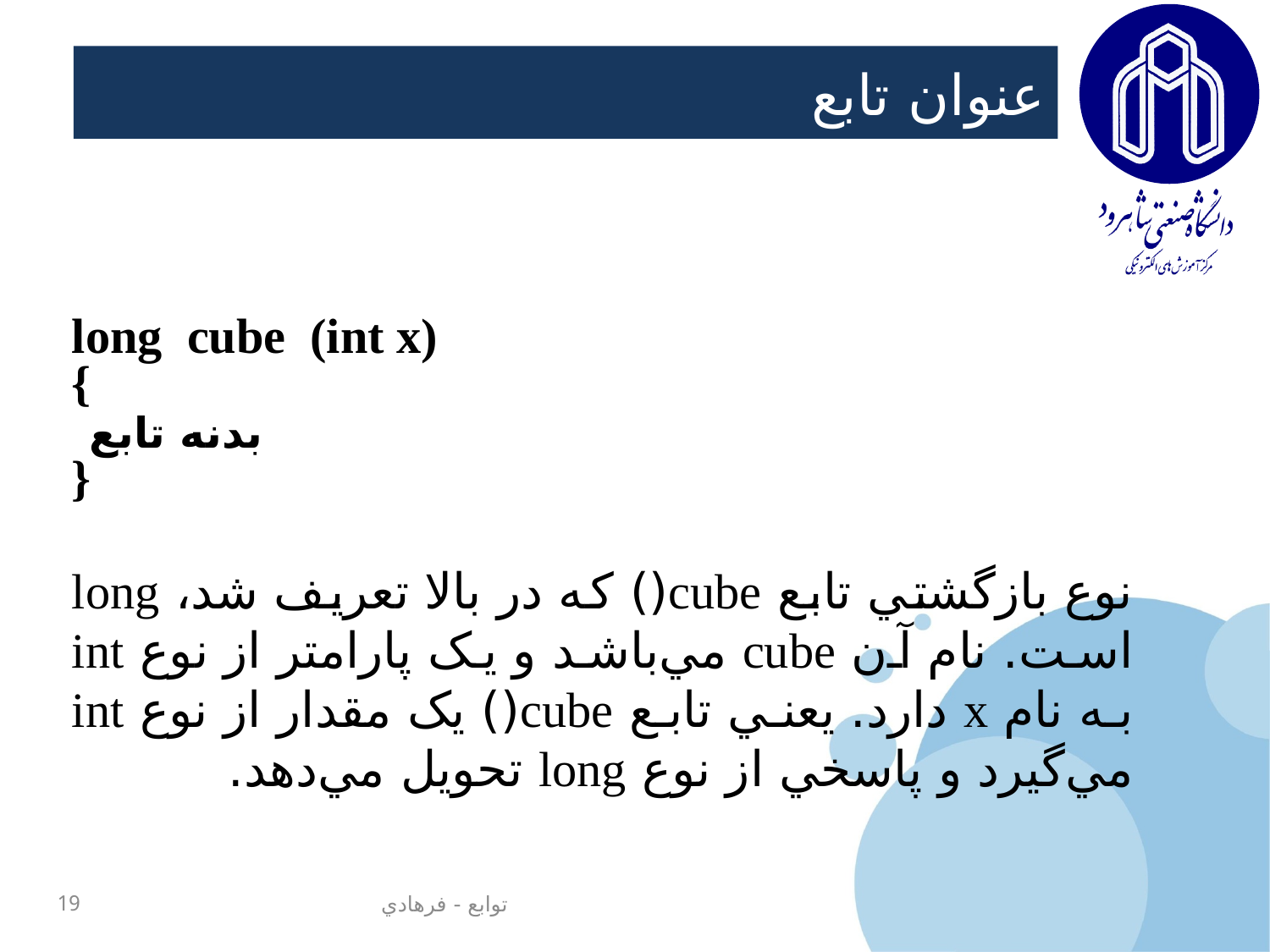

# عنوان تابع

long  cube  (int x)

{

 بدنه تابع

}

نوع بازگشتي تابع cube() که در بالا تعريف شد، long است. نام آن cube مي‌باشد و يک پارامتر از نوع int به نام x دارد. يعني تابع cube() يک مقدار از نوع int مي‌گيرد و پاسخي از نوع long تحويل مي‌دهد.
19
توابع - فرهادي